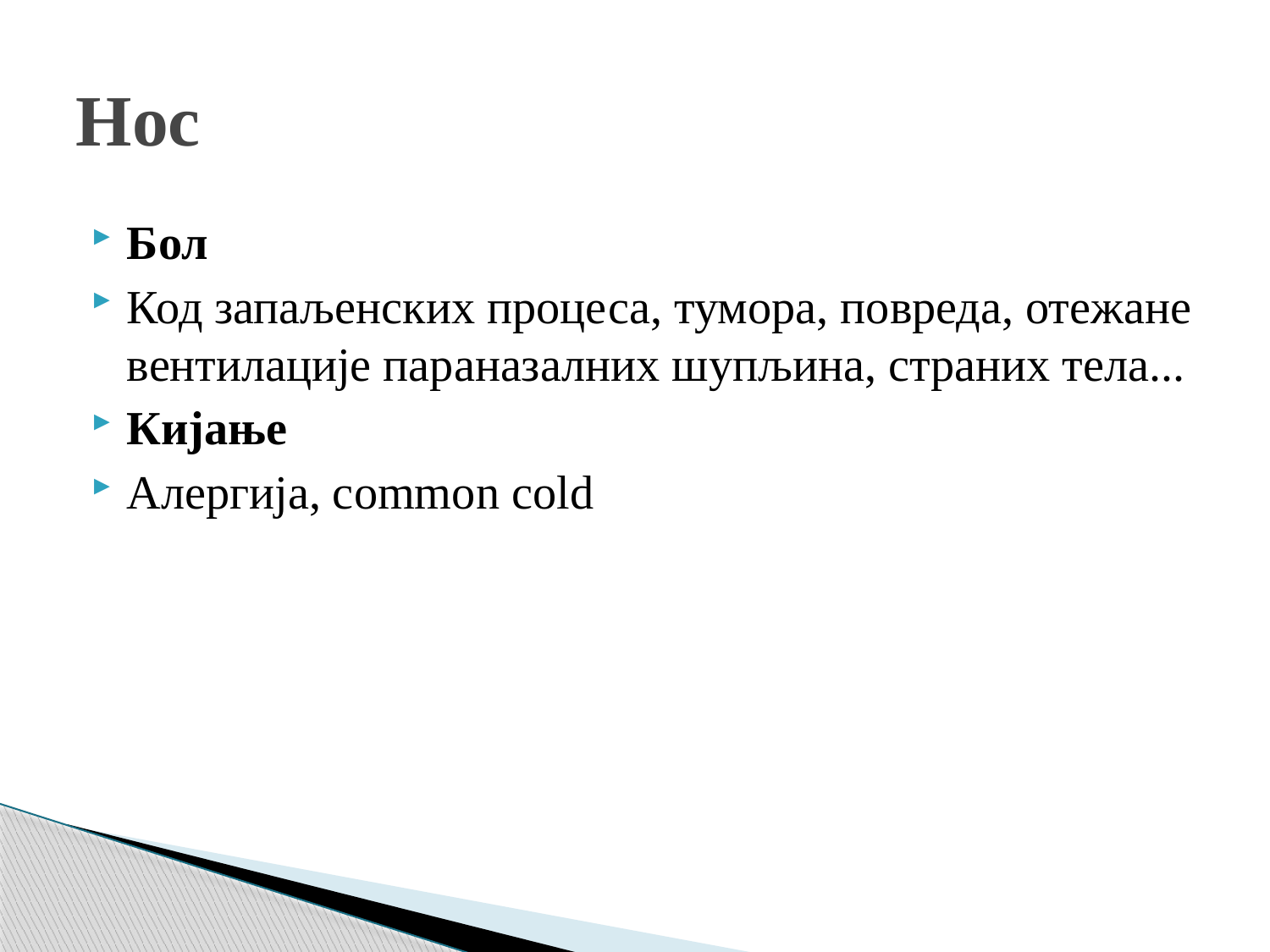

# Нос
Бол
Код запаљенских процеса, тумора, повреда, отежане вентилације параназалних шупљина, страних тела...
Кијање
Алергија, common cold